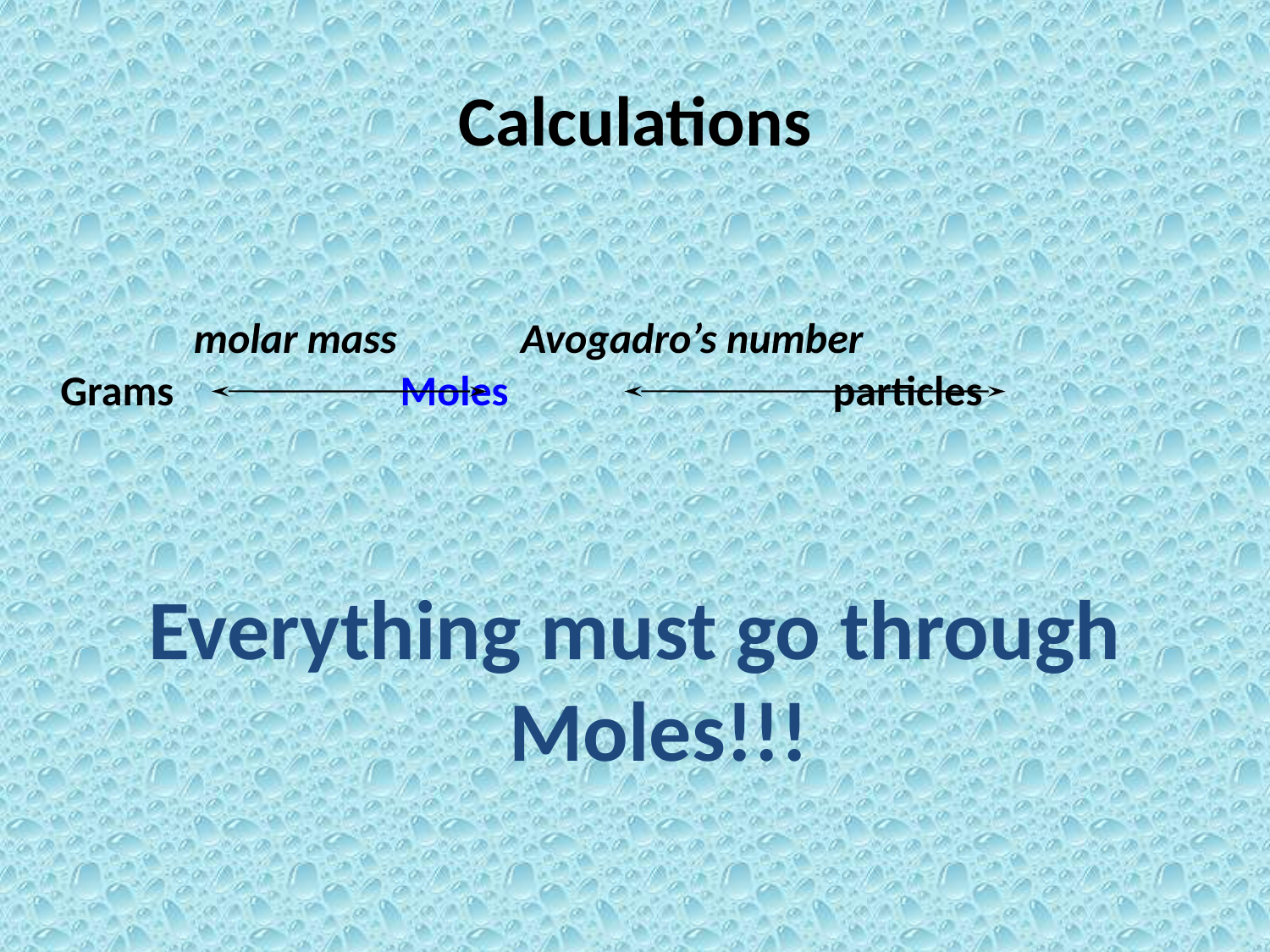

# Calculations

                   molar mass             Avogadro’s number
Grams 		         Moles                                  particles

Everything must go through Moles!!!